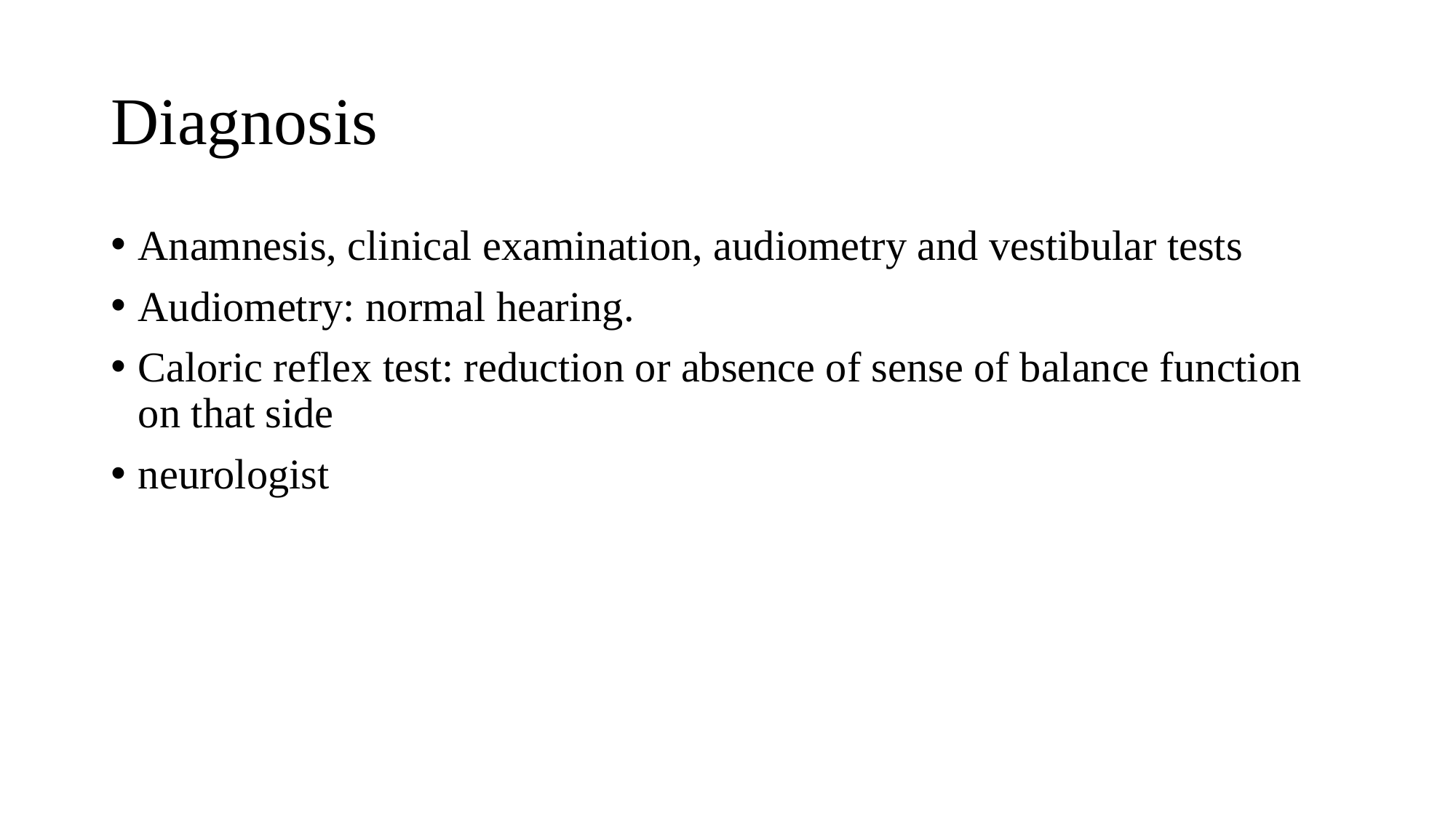

# Diagnosis
Anamnesis, clinical examination, audiometry and vestibular tests
Audiometry: normal hearing.
Caloric reflex test: reduction or absence of sense of balance function on that side
neurologist